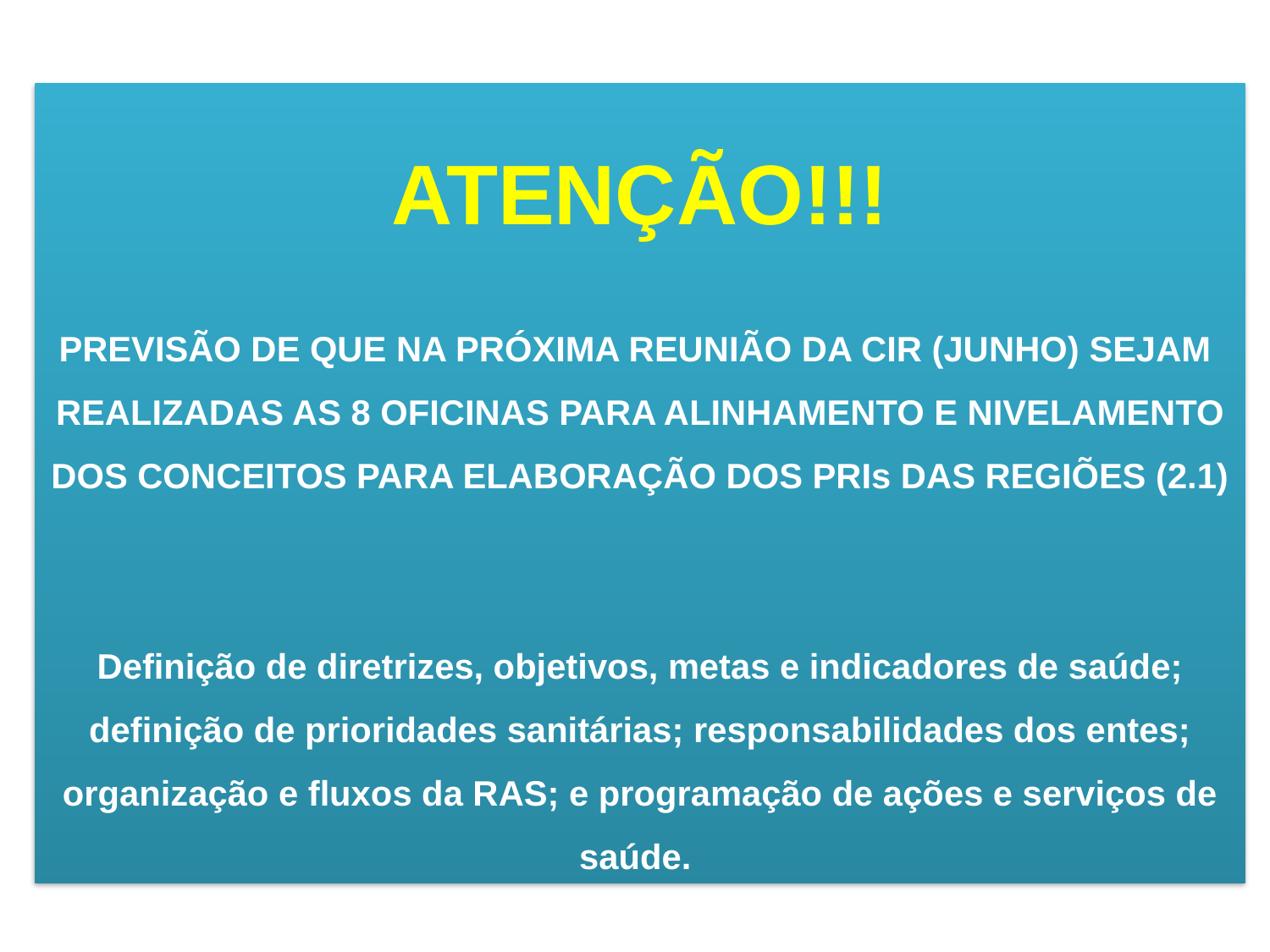

ATENÇÃO!!!

PREVISÃO DE QUE NA PRÓXIMA REUNIÃO DA CIR (JUNHO) SEJAM
REALIZADAS AS 8 OFICINAS PARA ALINHAMENTO E NIVELAMENTO DOS CONCEITOS PARA ELABORAÇÃO DOS PRIs DAS REGIÕES (2.1)

Definição de diretrizes, objetivos, metas e indicadores de saúde; definição de prioridades sanitárias; responsabilidades dos entes; organização e fluxos da RAS; e programação de ações e serviços de saúde.